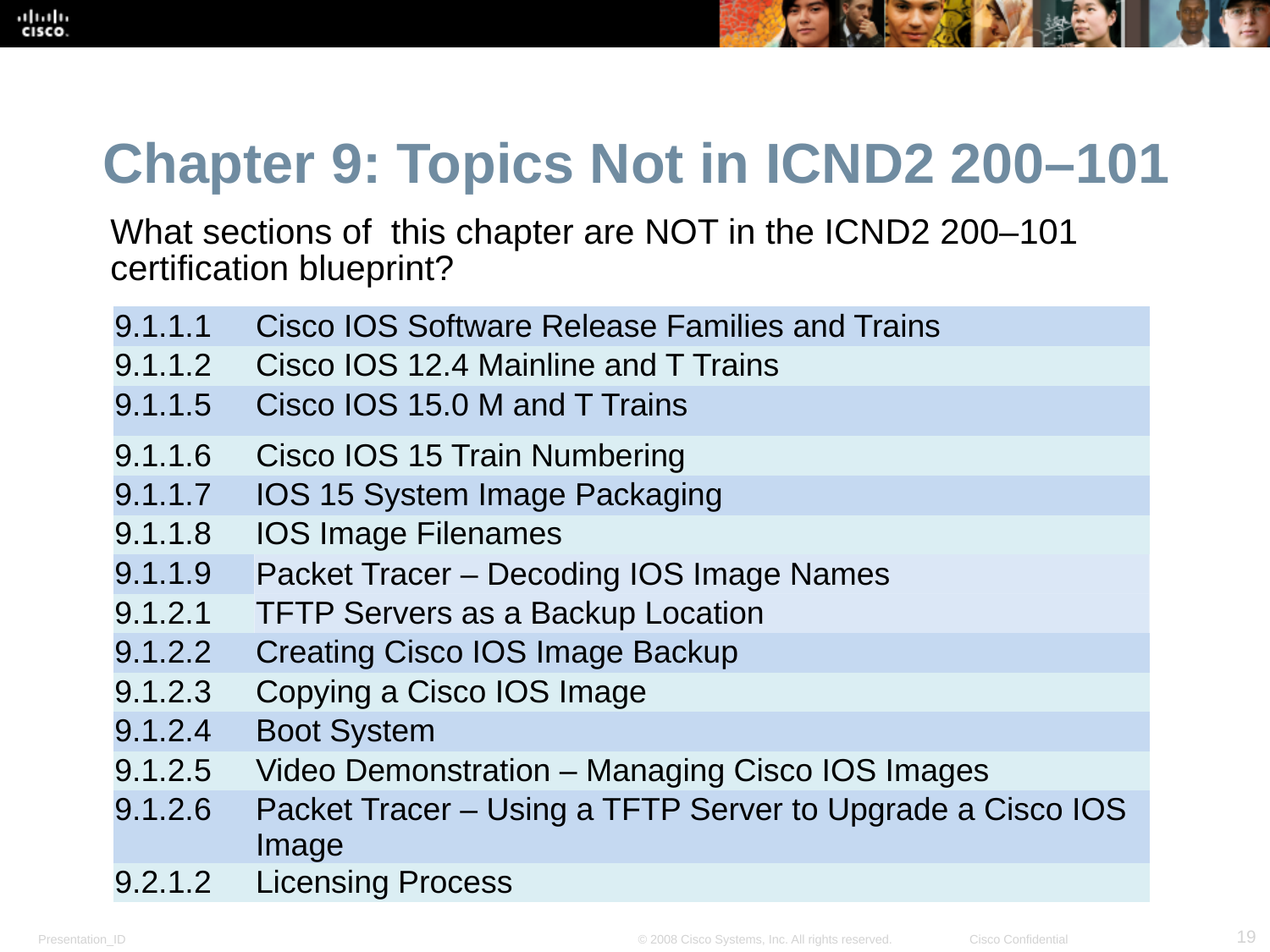

Chapter 9: Topics Not in ICND2 200–101
What sections of  this chapter are NOT in the ICND2 200–101 certification blueprint?

| 9.1.1.1 | Cisco IOS Software Release Families and Trains |
| --- | --- |
| 9.1.1.2 | Cisco IOS 12.4 Mainline and T Trains |
| 9.1.1.5 | Cisco IOS 15.0 M and T Trains |
| 9.1.1.6 | Cisco IOS 15 Train Numbering |
| 9.1.1.7 | IOS 15 System Image Packaging |
| 9.1.1.8 | IOS Image Filenames |
| 9.1.1.9 | Packet Tracer – Decoding IOS Image Names |
| 9.1.2.1 | TFTP Servers as a Backup Location |
| 9.1.2.2 | Creating Cisco IOS Image Backup |
| 9.1.2.3 | Copying a Cisco IOS Image |
| 9.1.2.4 | Boot System |
| 9.1.2.5 | Video Demonstration – Managing Cisco IOS Images |
| 9.1.2.6 | Packet Tracer – Using a TFTP Server to Upgrade a Cisco IOS Image |
| 9.2.1.2 | Licensing Process |